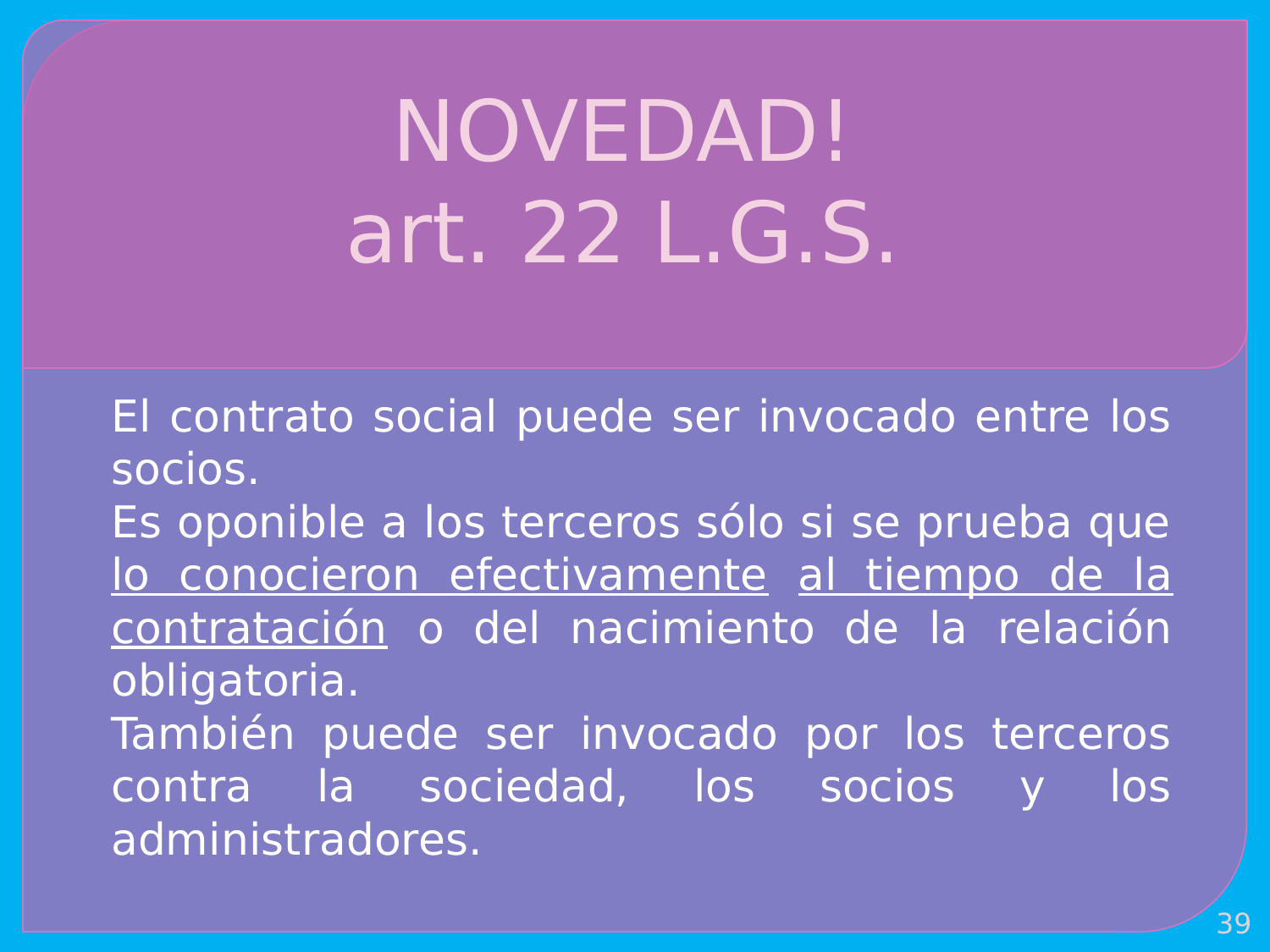

# NOVEDAD! art. 22 L.G.S.

El contrato social puede ser invocado entre los socios.
Es oponible a los terceros sólo si se prueba que lo conocieron efectivamente al tiempo de la contratación o del nacimiento de la relación obligatoria.
También puede ser invocado por los terceros contra la sociedad, los socios y los administradores.
39